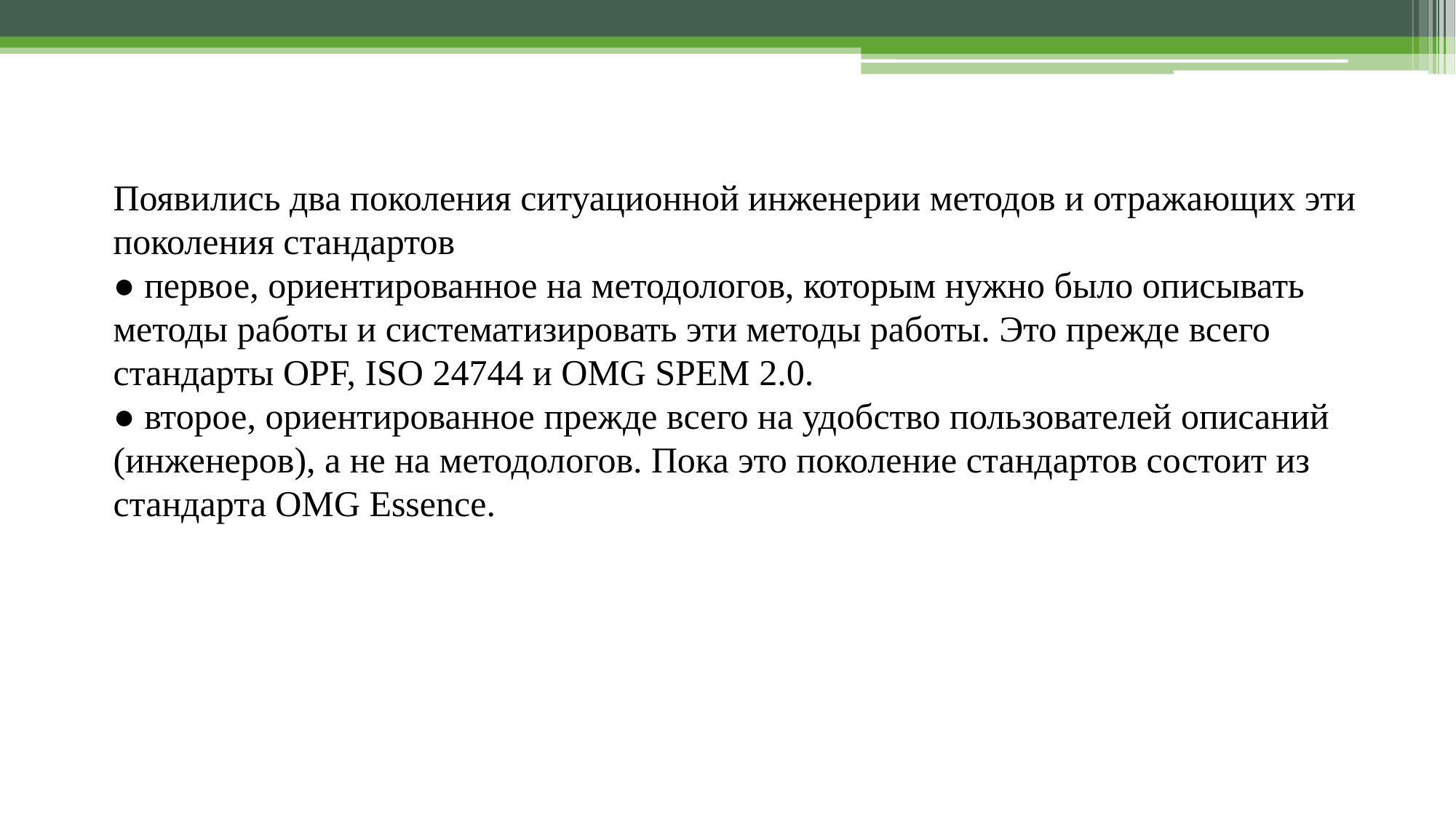

Появились два поколения ситуационной инженерии методов и отражающих эти поколения стандартов
● первое, ориентированное на методологов, которым нужно было описывать методы работы и систематизировать эти методы работы. Это прежде всего стандарты OPF, ISO 24744 и OMG SPEM 2.0.
● второе, ориентированное прежде всего на удобство пользователей описаний (инженеров), а не на методологов. Пока это поколение стандартов состоит из стандарта OMG Essence.